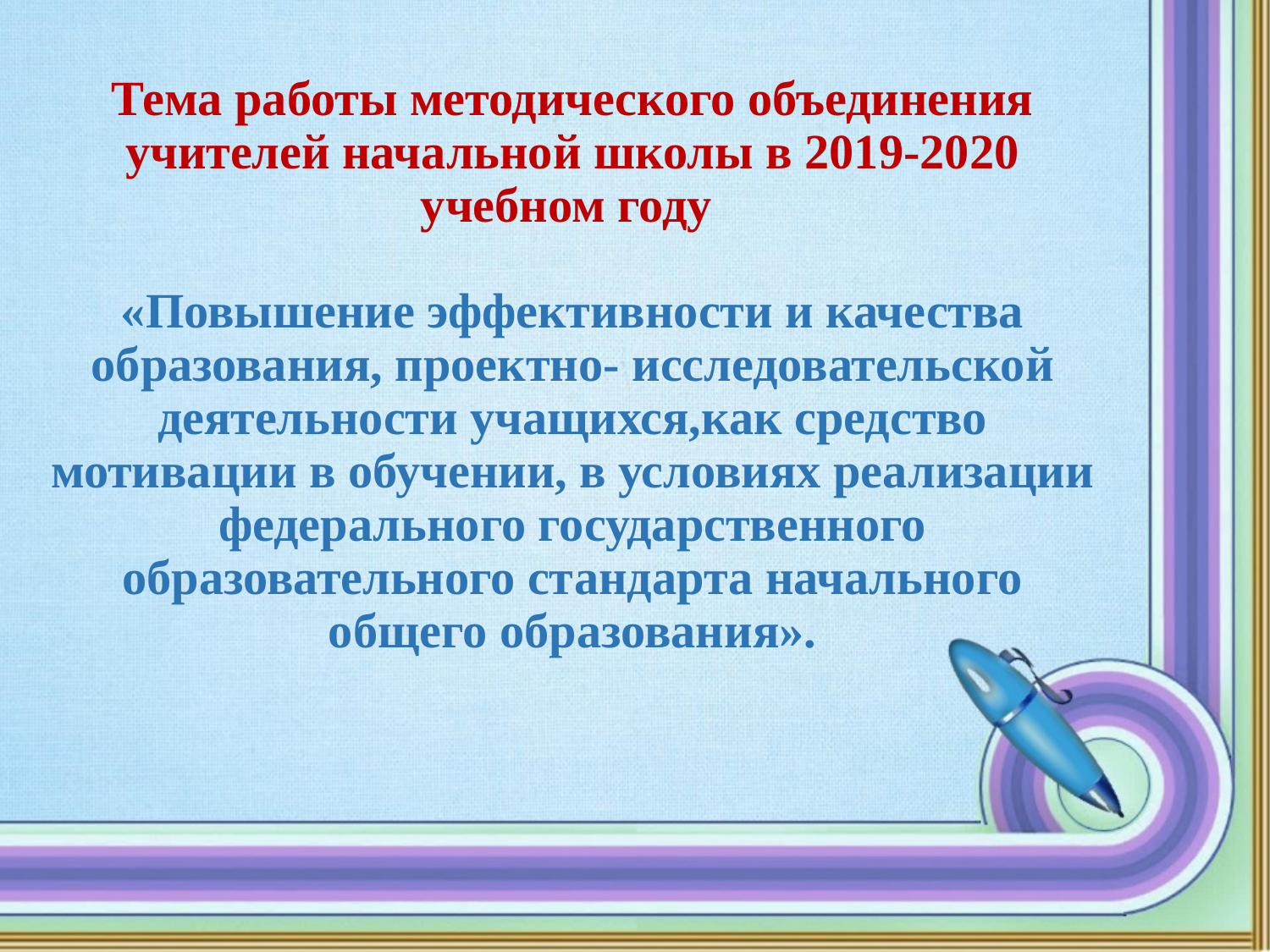

# Тема работы методического объединения учителей начальной школы в 2019-2020 учебном году «Повышение эффективности и качества образования, проектно- исследовательской деятельности учащихся,как средство мотивации в обучении, в условиях реализации федерального государственного образовательного стандарта начального общего образования».